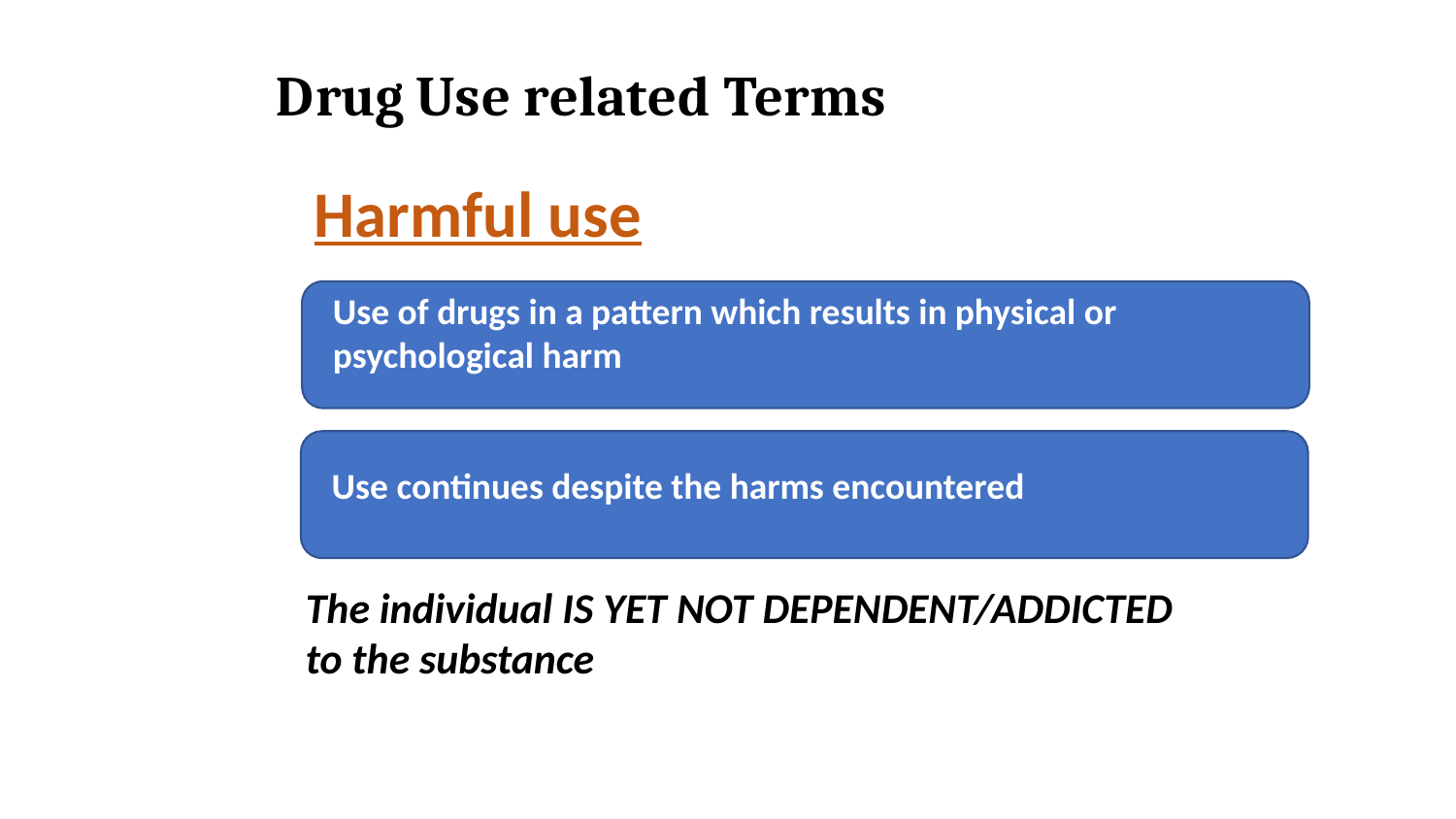

Drug Use related Terms
Harmful use

Use of drugs in a pattern which results in physical or psychological harm

Use continues despite the harms encountered
The individual IS YET NOT DEPENDENT/ADDICTED to the substance